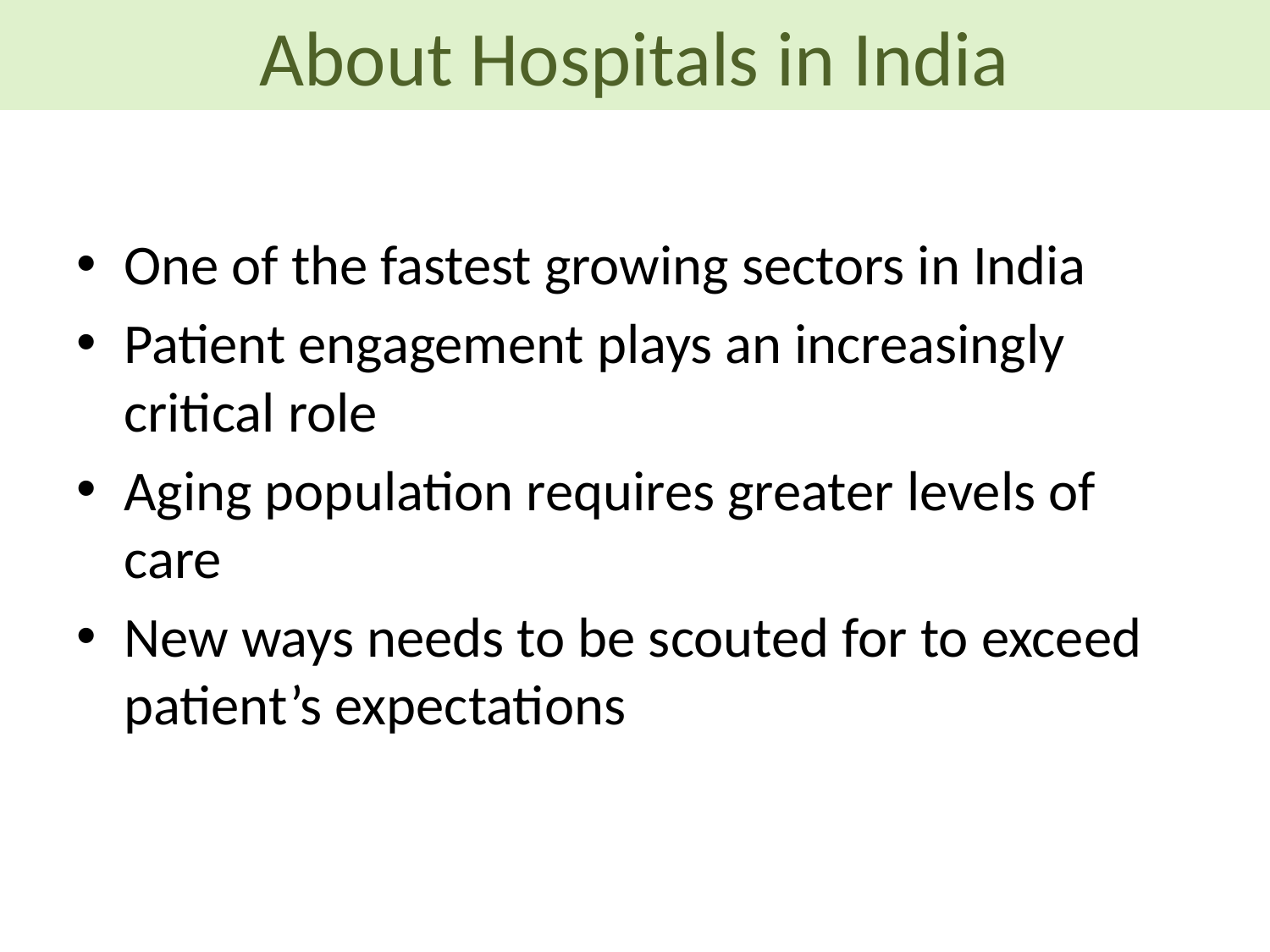

About Hospitals in India
One of the fastest growing sectors in India
Patient engagement plays an increasingly critical role
Aging population requires greater levels of care
New ways needs to be scouted for to exceed patient’s expectations